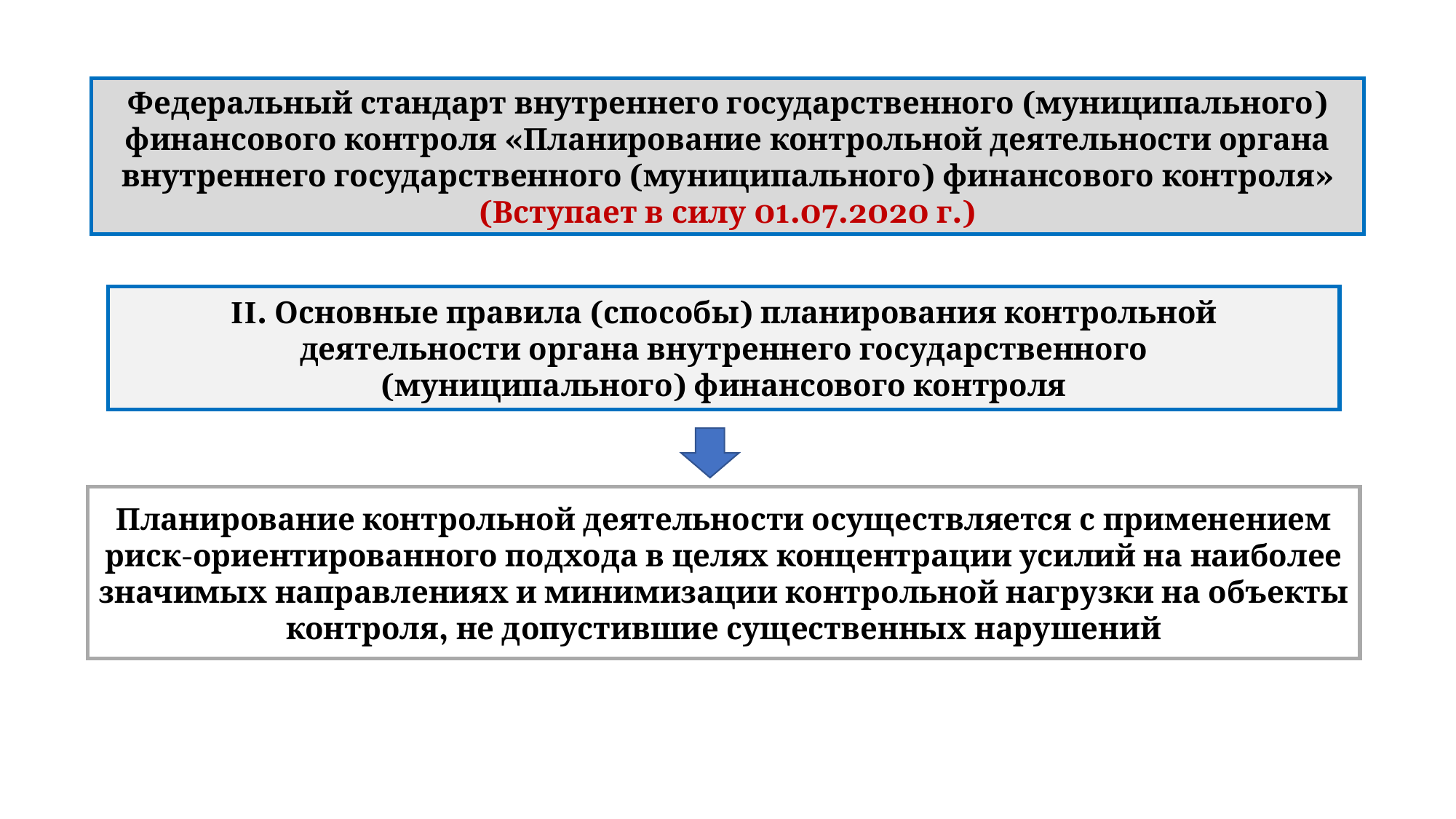

Федеральный стандарт внутреннего государственного (муниципального) финансового контроля «Планирование контрольной деятельности органа внутреннего государственного (муниципального) финансового контроля» (Вступает в силу 01.07.2020 г.)
II. Основные правила (способы) планирования контрольной
деятельности органа внутреннего государственного
(муниципального) финансового контроля

Планирование контрольной деятельности осуществляется с применением риск-ориентированного подхода в целях концентрации усилий на наиболее значимых направлениях и минимизации контрольной нагрузки на объекты контроля, не допустившие существенных нарушений